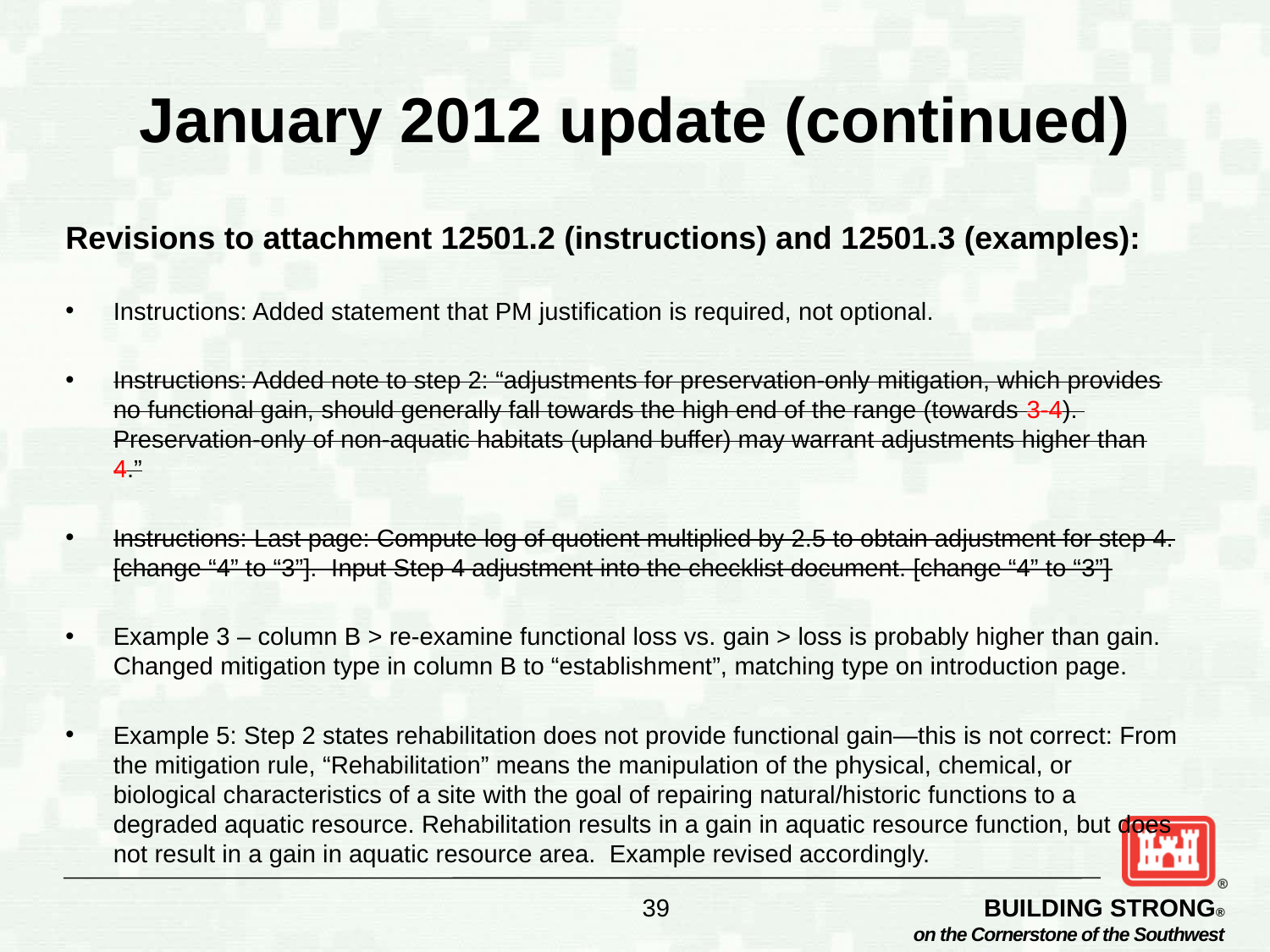

# January 2012 update (continued)

Revisions to attachment 12501.2 (instructions) and 12501.3 (examples):

Instructions: Added statement that PM justification is required, not optional.

Instructions: Added note to step 2: “adjustments for preservation-only mitigation, which provides no functional gain, should generally fall towards the high end of the range (towards 3-4).  Preservation-only of non-aquatic habitats (upland buffer) may warrant adjustments higher than 4.”

Instructions: Last page: Compute log of quotient multiplied by 2.5 to obtain adjustment for step 4. [change “4” to “3”].  Input Step 4 adjustment into the checklist document. [change “4” to “3”]

Example 3 – column B > re-examine functional loss vs. gain > loss is probably higher than gain.  Changed mitigation type in column B to “establishment”, matching type on introduction page.

Example 5: Step 2 states rehabilitation does not provide functional gain—this is not correct: From the mitigation rule, “Rehabilitation” means the manipulation of the physical, chemical, or biological characteristics of a site with the goal of repairing natural/historic functions to a degraded aquatic resource. Rehabilitation results in a gain in aquatic resource function, but does not result in a gain in aquatic resource area.  Example revised accordingly.

39